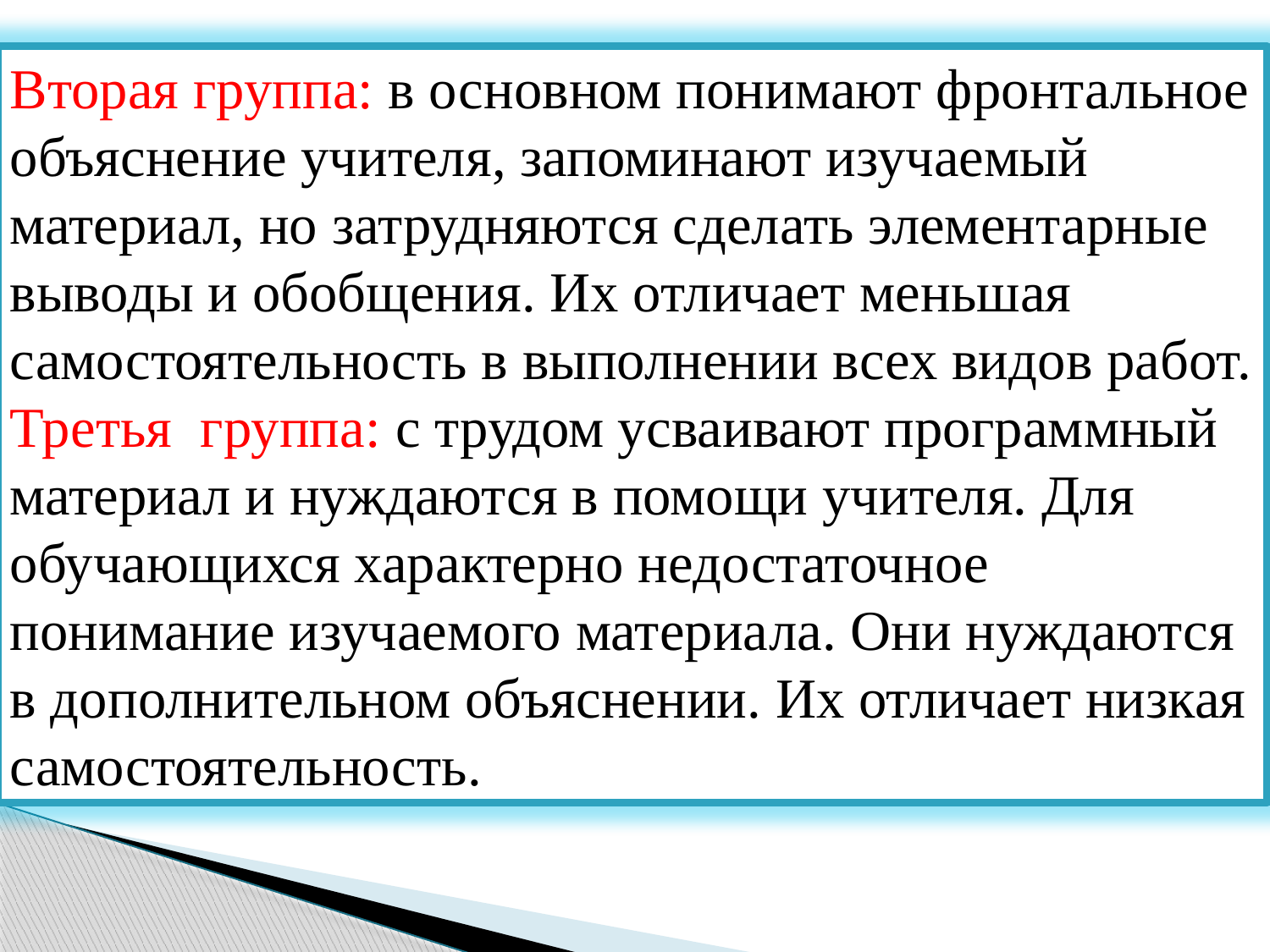

Вторая группа: в основном понимают фронтальное объяснение учителя, запоминают изучаемый материал, но затрудняются сделать элементарные выводы и обобщения. Их отличает меньшая самостоятельность в выполнении всех видов работ.
Третья  группа: с трудом усваивают программный материал и нуждаются в помощи учителя. Для обучающихся характерно недостаточное понимание изучаемого материала. Они нуждаются в дополнительном объяснении. Их отличает низкая самостоятельность.